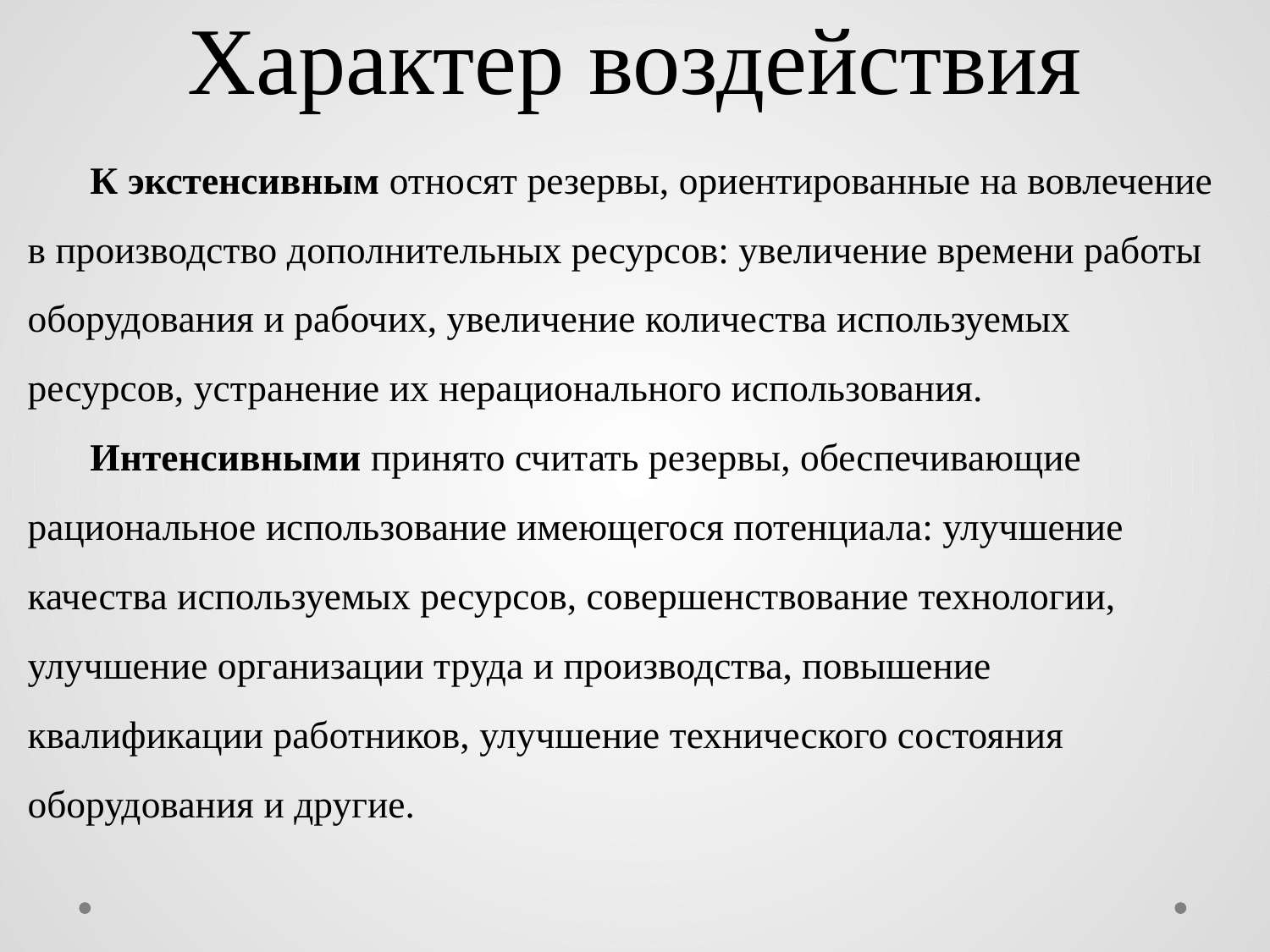

# Характер воздействия
К экстенсивным относят резервы, ориентированные на вовлечение в производство дополнительных ресурсов: увеличение времени работы оборудования и рабочих, увеличение количества используемых ресурсов, устранение их нерационального использования.
Интенсивными принято считать резервы, обеспечивающие рациональное использование имеющегося потенциала: улучшение качества используемых ресурсов, совершенствование технологии, улучшение организации труда и производства, повышение квалификации работников, улучшение технического состояния оборудования и другие.